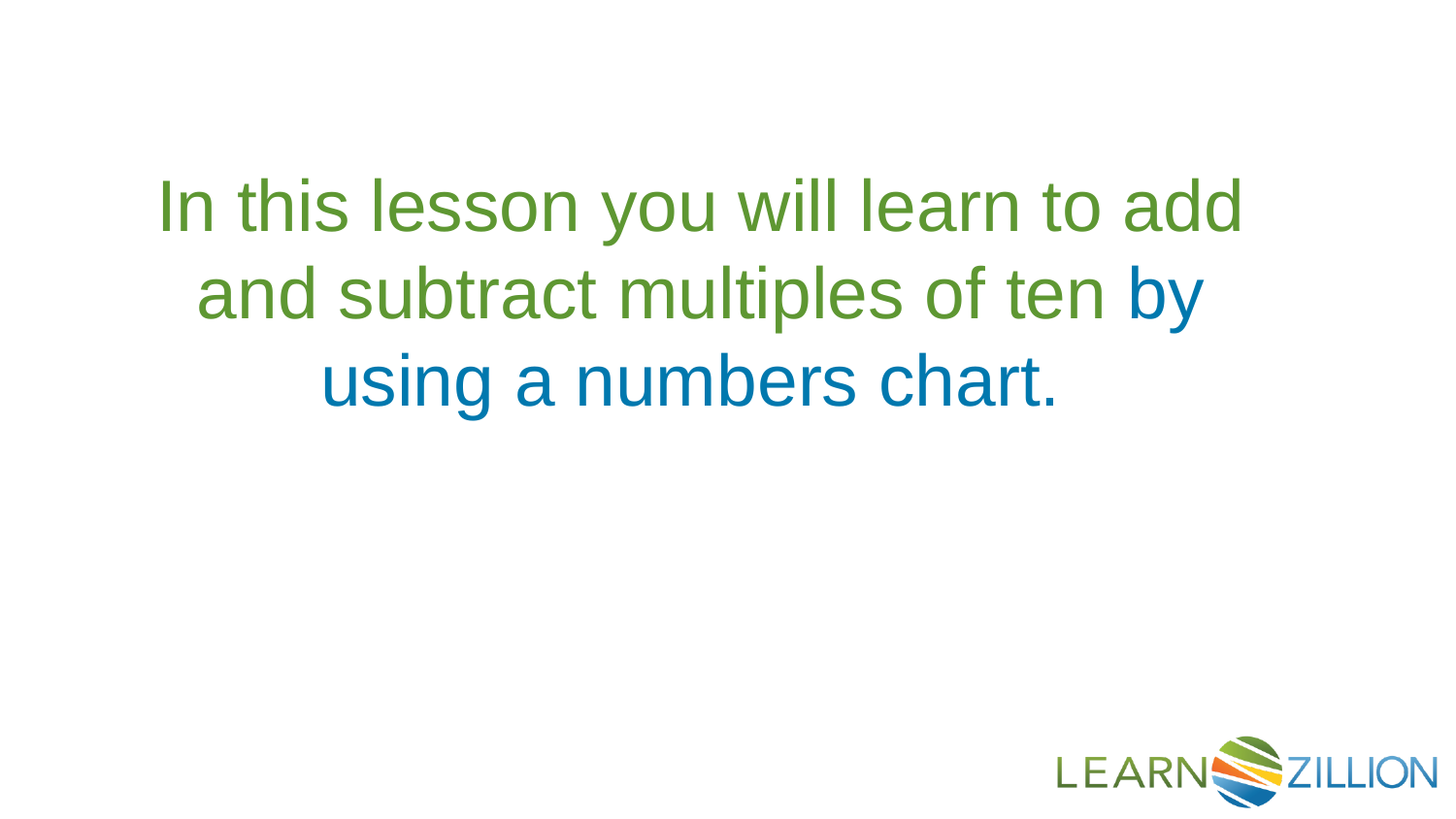

In this lesson you will learn to add and subtract multiples of ten by using a numbers chart.